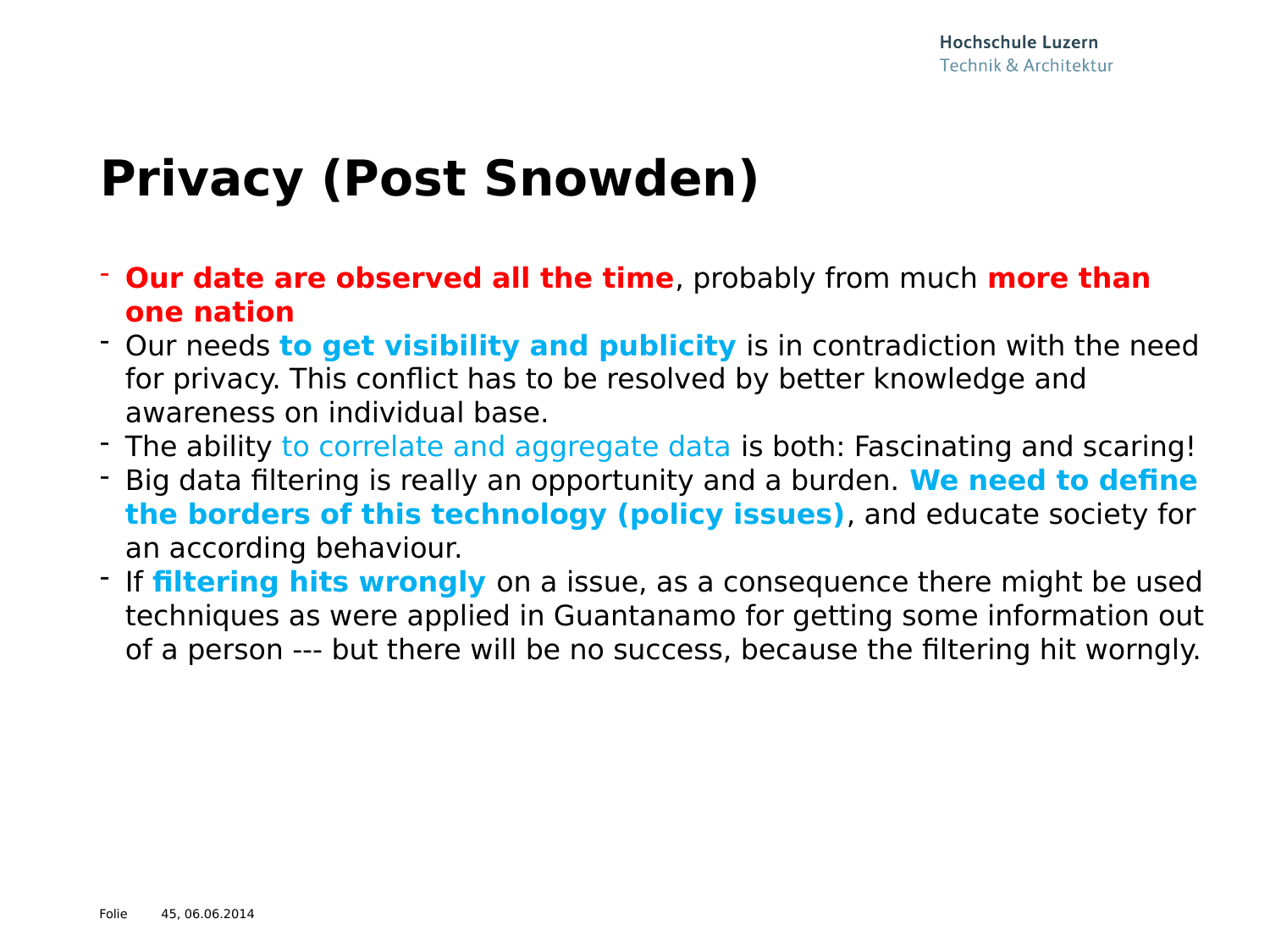

# Privacy (Post Snowden)
Our date are observed all the time, probably from much more than one nation
Our needs to get visibility and publicity is in contradiction with the need for privacy. This conflict has to be resolved by better knowledge and awareness on individual base.
The ability to correlate and aggregate data is both: Fascinating and scaring!
Big data filtering is really an opportunity and a burden. We need to define the borders of this technology (policy issues), and educate society for an according behaviour.
If filtering hits wrongly on a issue, as a consequence there might be used techniques as were applied in Guantanamo for getting some information out of a person --- but there will be no success, because the filtering hit worngly.
45, 06.06.2014